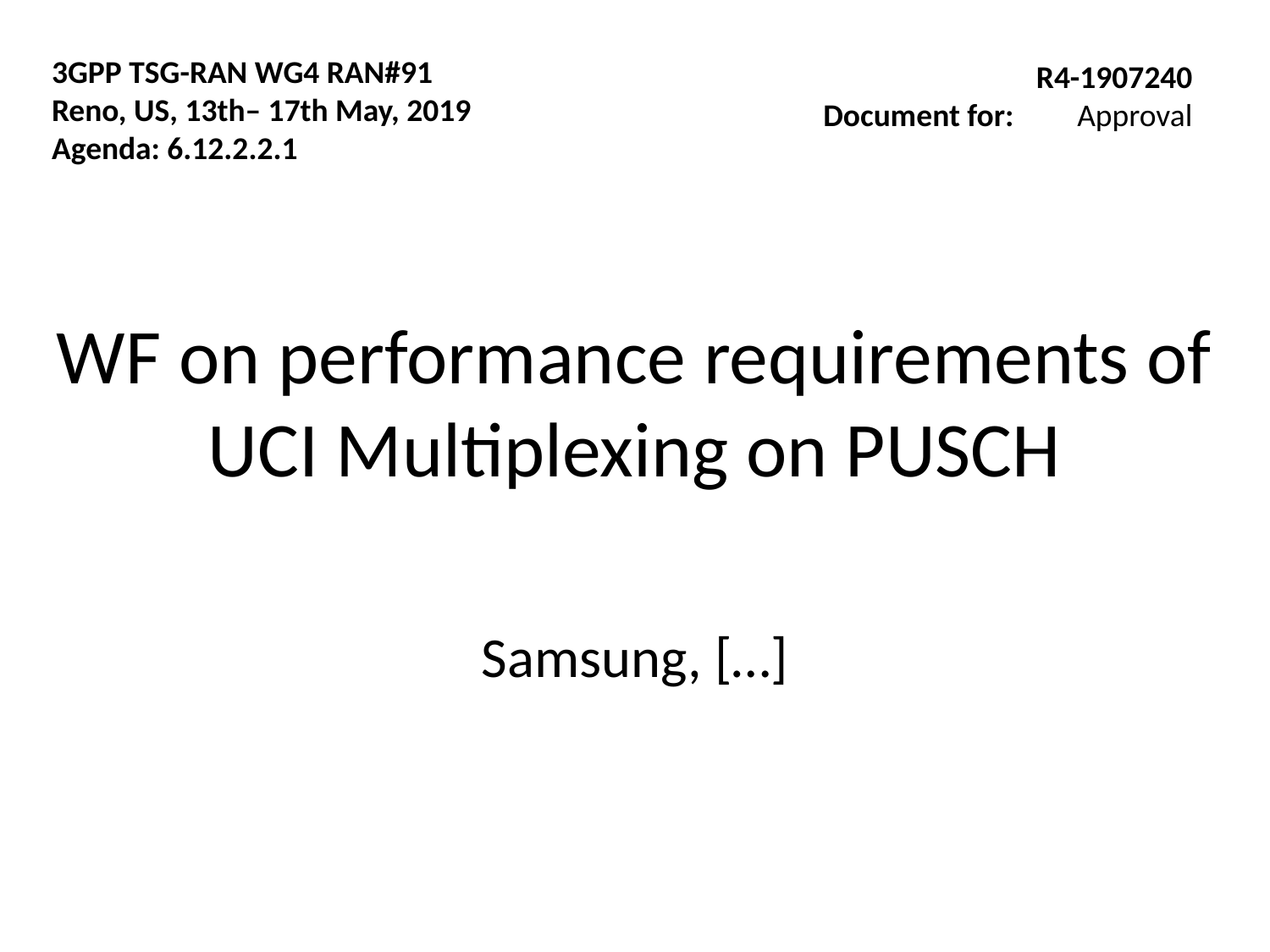

3GPP TSG-RAN WG4 RAN#91
Reno, US, 13th– 17th May, 2019
Agenda: 6.12.2.2.1
R4-1907240
Document for:	Approval
# WF on performance requirements of UCI Multiplexing on PUSCH
Samsung, […]